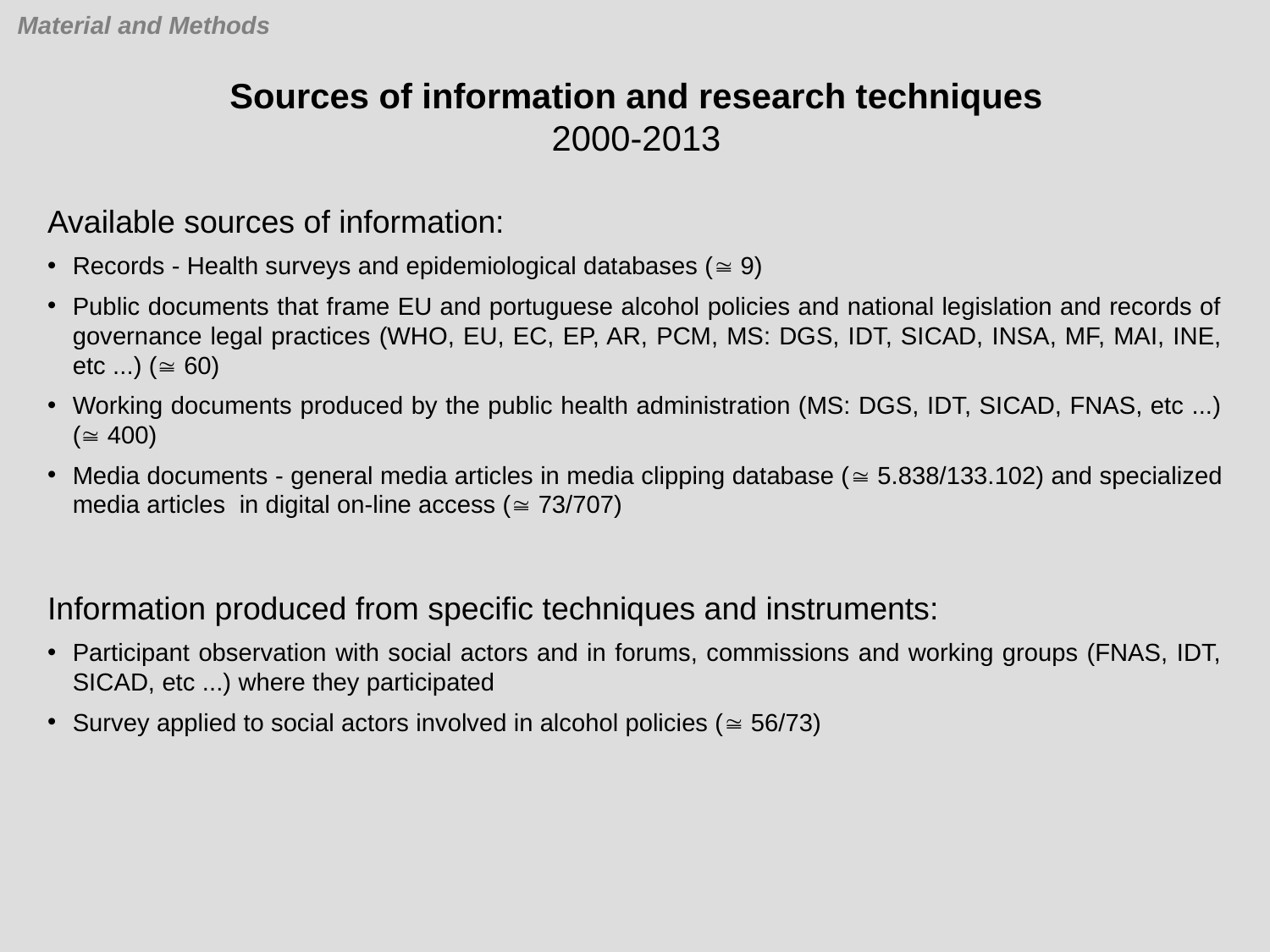

Material and Methods
Sources of information and research techniques
2000-2013
Available sources of information:
Records - Health surveys and epidemiological databases (≅ 9)
Public documents that frame EU and portuguese alcohol policies and national legislation and records of governance legal practices (WHO, EU, EC, EP, AR, PCM, MS: DGS, IDT, SICAD, INSA, MF, MAI, INE, etc ...) (≅ 60)
Working documents produced by the public health administration (MS: DGS, IDT, SICAD, FNAS, etc ...) (≅ 400)
Media documents - general media articles in media clipping database (≅ 5.838/133.102) and specialized media articles  in digital on-line access (≅ 73/707)

Information produced from specific techniques and instruments:
Participant observation with social actors and in forums, commissions and working groups (FNAS, IDT, SICAD, etc ...) where they participated
Survey applied to social actors involved in alcohol policies (≅ 56/73)